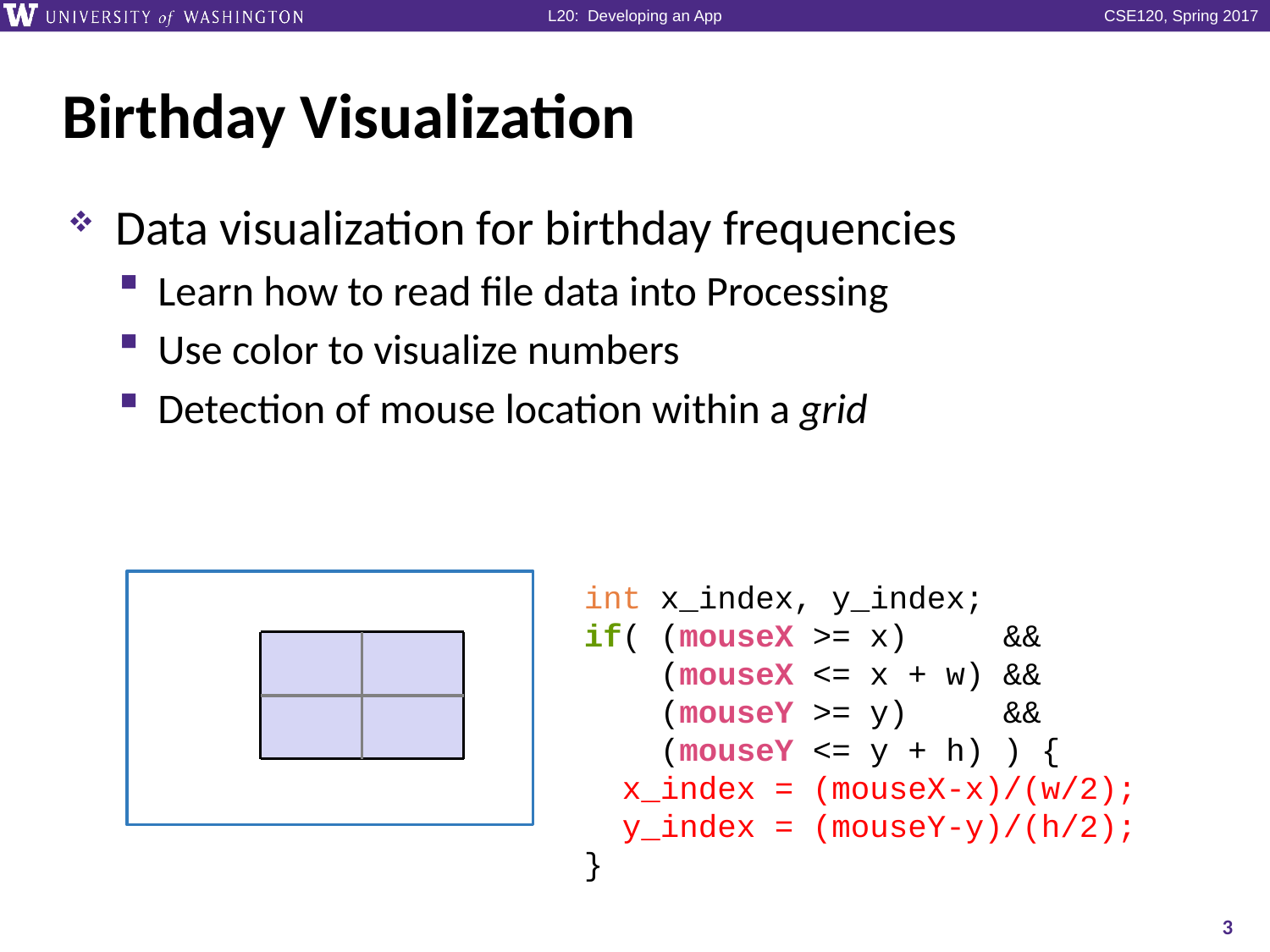

# Birthday Visualization
Data visualization for birthday frequencies
Learn how to read file data into Processing
Use color to visualize numbers
Detection of mouse location within a grid

int x_index, y_index;
if( (mouseX >= x)     &&
    (mouseX <= x + w) &&
    (mouseY >= y)     &&
    (mouseY <= y + h) ) {
  x_index = (mouseX-x)/(w/2);
  y_index = (mouseY-y)/(h/2);
}

3